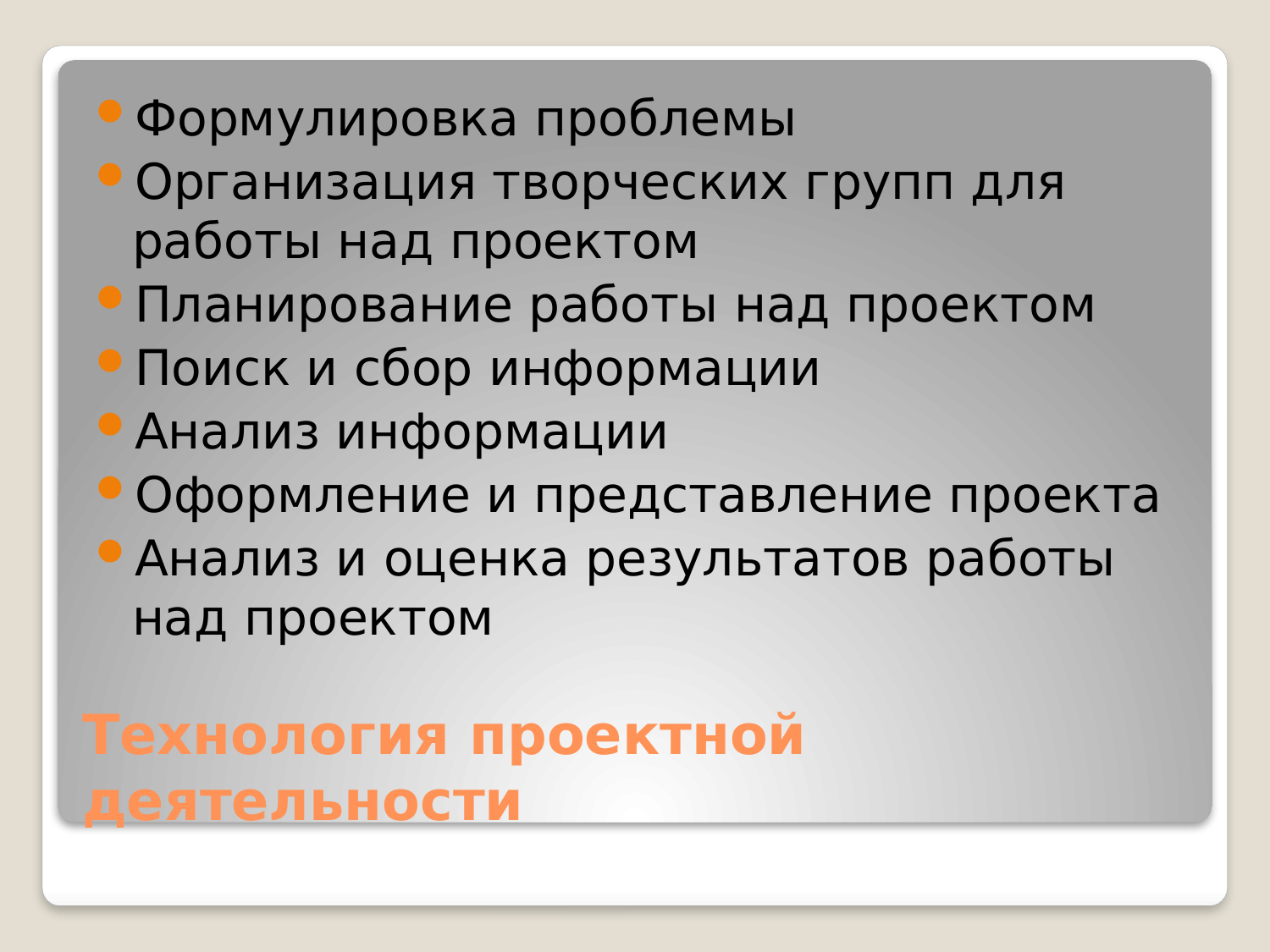

Формулировка проблемы
Организация творческих групп для работы над проектом
Планирование работы над проектом
Поиск и сбор информации
Анализ информации
Оформление и представление проекта
Анализ и оценка результатов работы над проектом

# Технология проектной деятельности